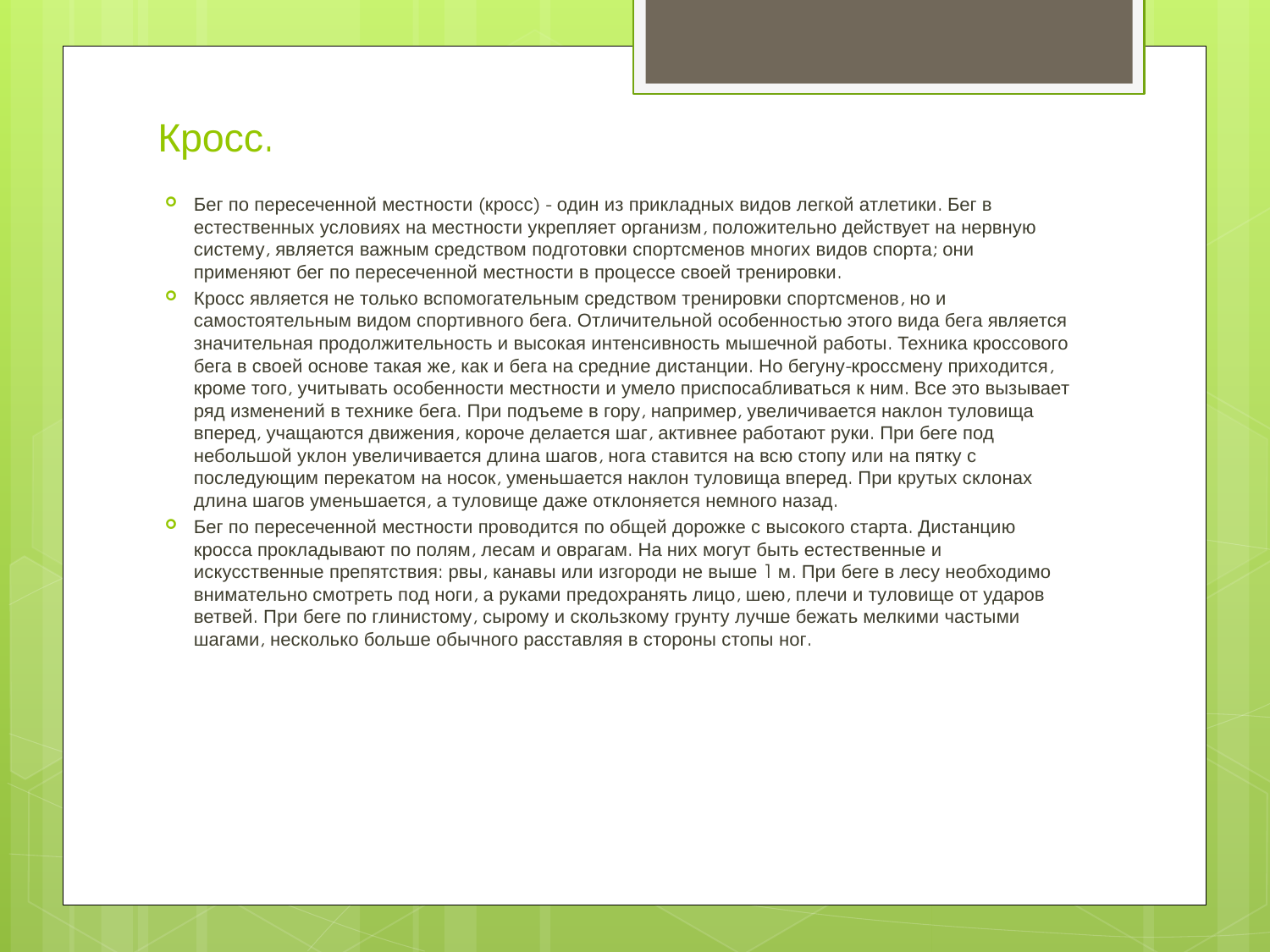

# Кросс.
Бег по пересеченной местности (кросс) - один из прикладных видов легкой атлетики. Бег в естественных условиях на местности укрепляет организм, положительно действует на нервную систему, является важным средством подготовки спортсменов многих видов спорта; они применяют бег по пересеченной местности в процессе своей тренировки.
Кросс является не только вспомогательным средством тренировки спортсменов, но и самостоятельным видом спортивного бега. Отличительной особенностью этого вида бега является значительная продолжительность и высокая интенсивность мышечной работы. Техника кроссового бега в своей основе такая же, как и бега на средние дистанции. Но бегуну-кроссмену приходится, кроме того, учитывать особенности местности и умело приспосабливаться к ним. Все это вызывает ряд изменений в технике бега. При подъеме в гору, например, увеличивается наклон туловища вперед, учащаются движения, короче делается шаг, активнее работают руки. При беге под небольшой уклон увеличивается длина шагов, нога ставится на всю стопу или на пятку с последующим перекатом на носок, уменьшается наклон туловища вперед. При крутых склонах длина шагов уменьшается, а туловище даже отклоняется немного назад.
Бег по пересеченной местности проводится по общей дорожке с высокого старта. Дистанцию кросса прокладывают по полям, лесам и оврагам. На них могут быть естественные и искусственные препятствия: рвы, канавы или изгороди не выше 1 м. При беге в лесу необходимо внимательно смотреть под ноги, а руками предохранять лицо, шею, плечи и туловище от ударов ветвей. При беге по глинистому, сырому и скользкому грунту лучше бежать мелкими частыми шагами, несколько больше обычного расставляя в стороны стопы ног.